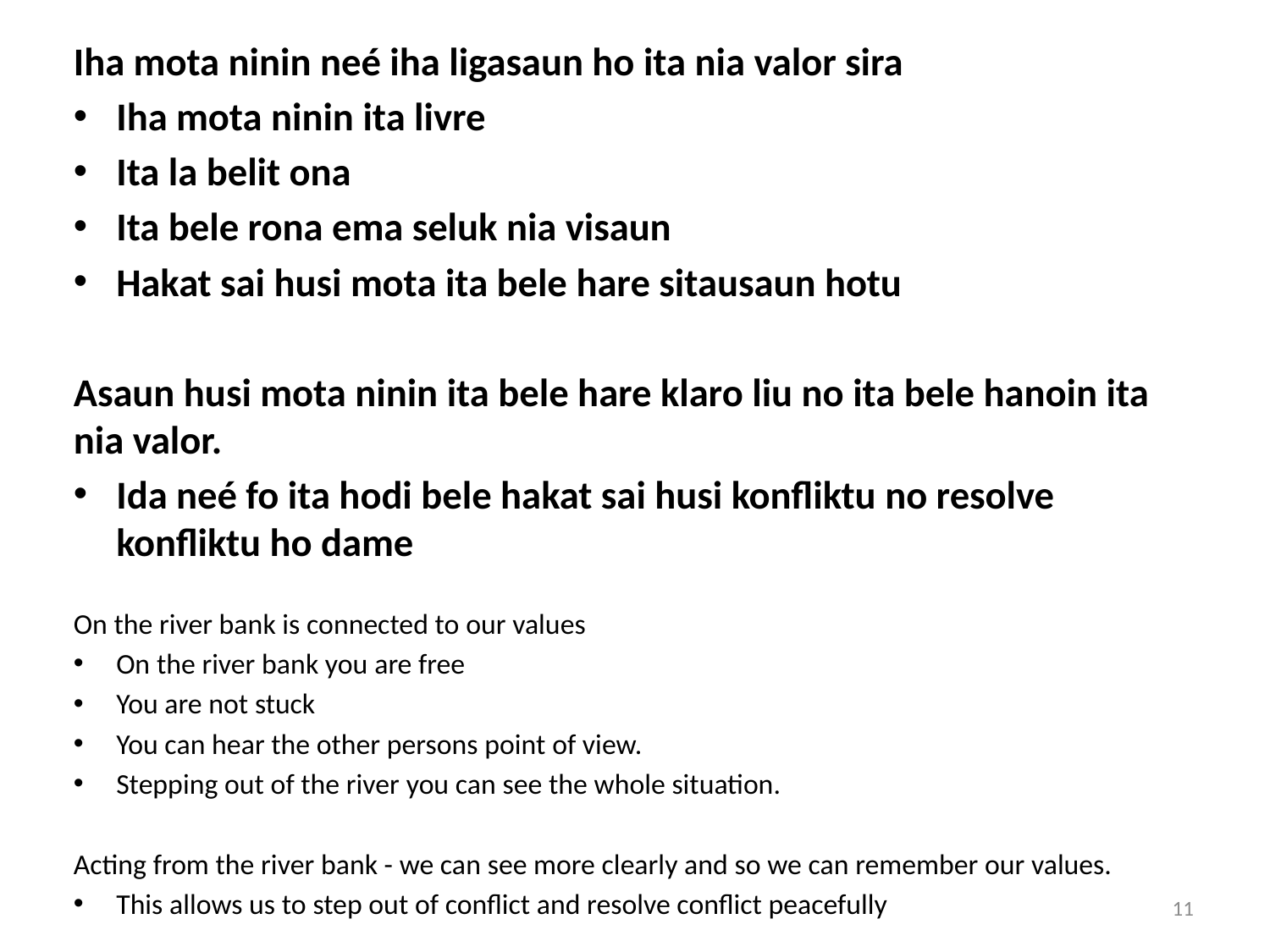

Iha mota ninin neé iha ligasaun ho ita nia valor sira
Iha mota ninin ita livre
Ita la belit ona
Ita bele rona ema seluk nia visaun
Hakat sai husi mota ita bele hare sitausaun hotu

Asaun husi mota ninin ita bele hare klaro liu no ita bele hanoin ita nia valor.
Ida neé fo ita hodi bele hakat sai husi konfliktu no resolve konfliktu ho dame

On the river bank is connected to our values
On the river bank you are free
You are not stuck
You can hear the other persons point of view.
Stepping out of the river you can see the whole situation.

Acting from the river bank - we can see more clearly and so we can remember our values.
This allows us to step out of conflict and resolve conflict peacefully

11